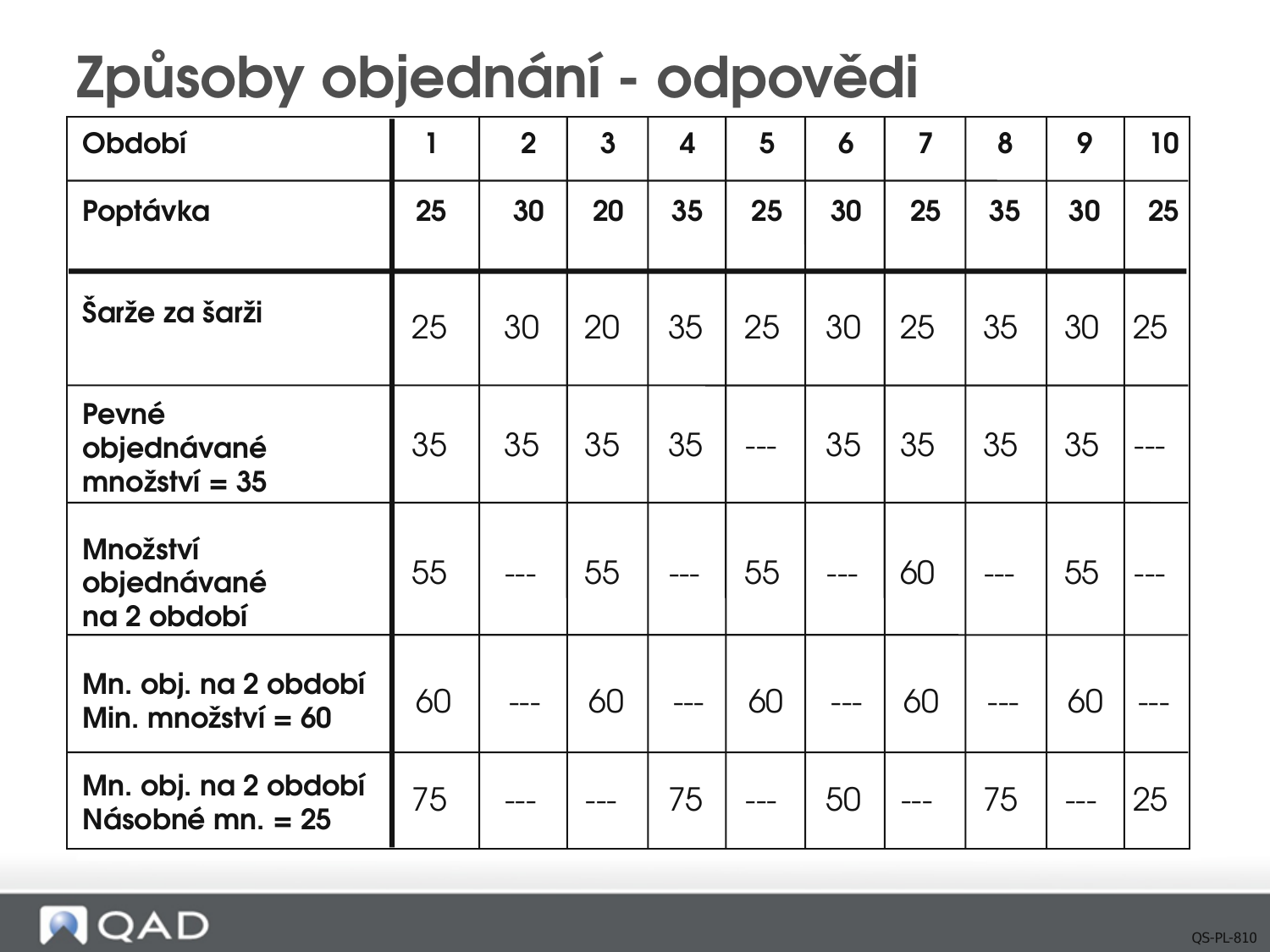

# Způsoby objednání - odpovědi

	Období	1	2	3	4	5	6	7	8	9	10

	Poptávka	25	30	20	35	25	30	25	35	30	25

	Šarže za šarži

	Pevné
	objednávané
	množství = 35

	Množství
	objednávané
	na 2 období

	Mn. obj. na 2 období
	Min. množství = 60

	Mn. obj. na 2 období
	Násobné mn. = 25

25
30
20
35
25
30
25
35
30
25

35
35
35
35
---
35
35
35
35
---

55
---
55
---
55
---
60
---
55
---

60
---
60
---
60
---
60
---
60
---

75
---
---
75
---
50
---
75
---
25
QS-PL-810